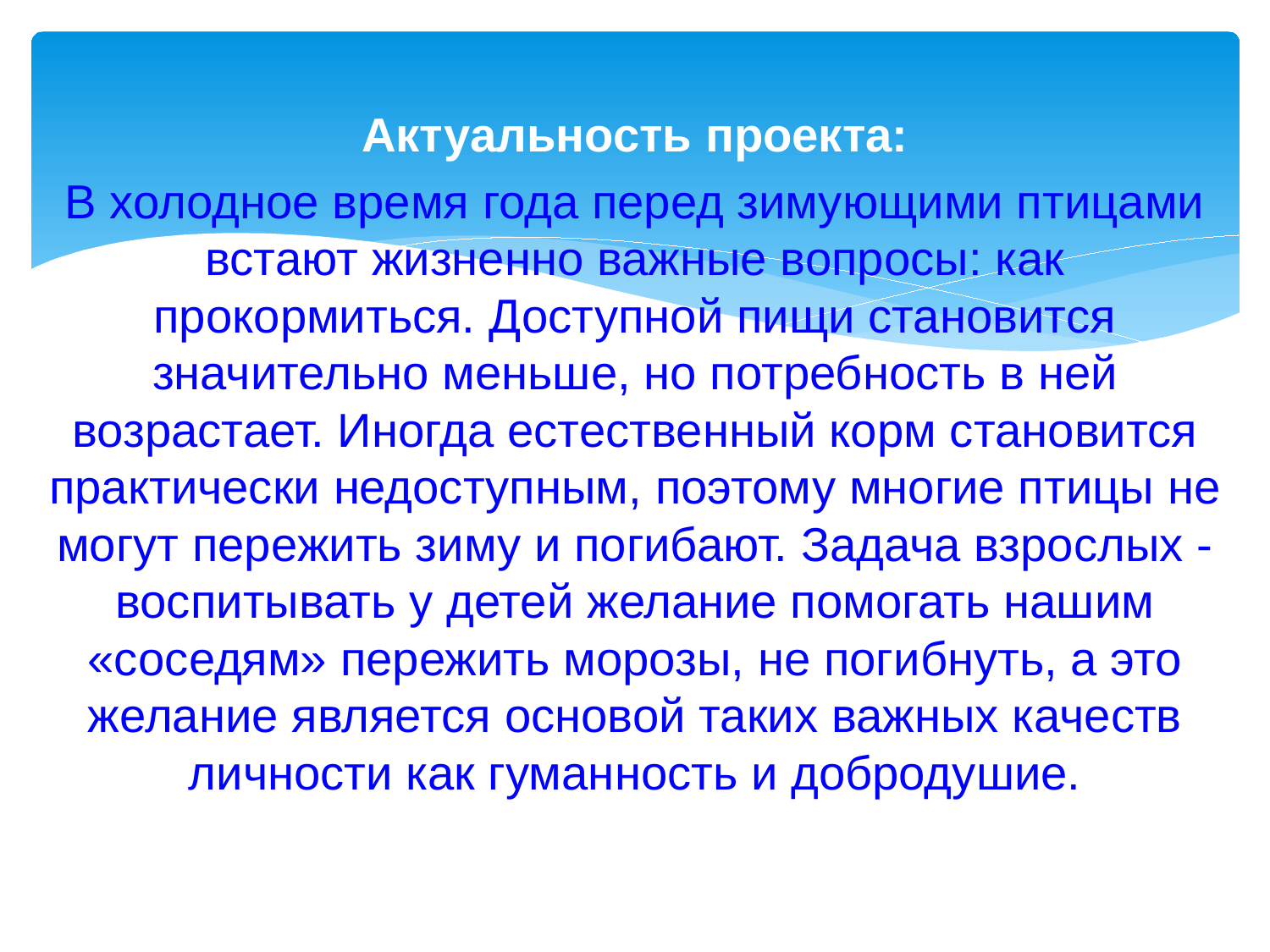

Актуальность проекта:
В холодное время года перед зимующими птицами встают жизненно важные вопросы: как прокормиться. Доступной пищи становится значительно меньше, но потребность в ней возрастает. Иногда естественный корм становится практически недоступным, поэтому многие птицы не могут пережить зиму и погибают. Задача взрослых - воспитывать у детей желание помогать нашим «соседям» пережить морозы, не погибнуть, а это желание является основой таких важных качеств личности как гуманность и добродушие.